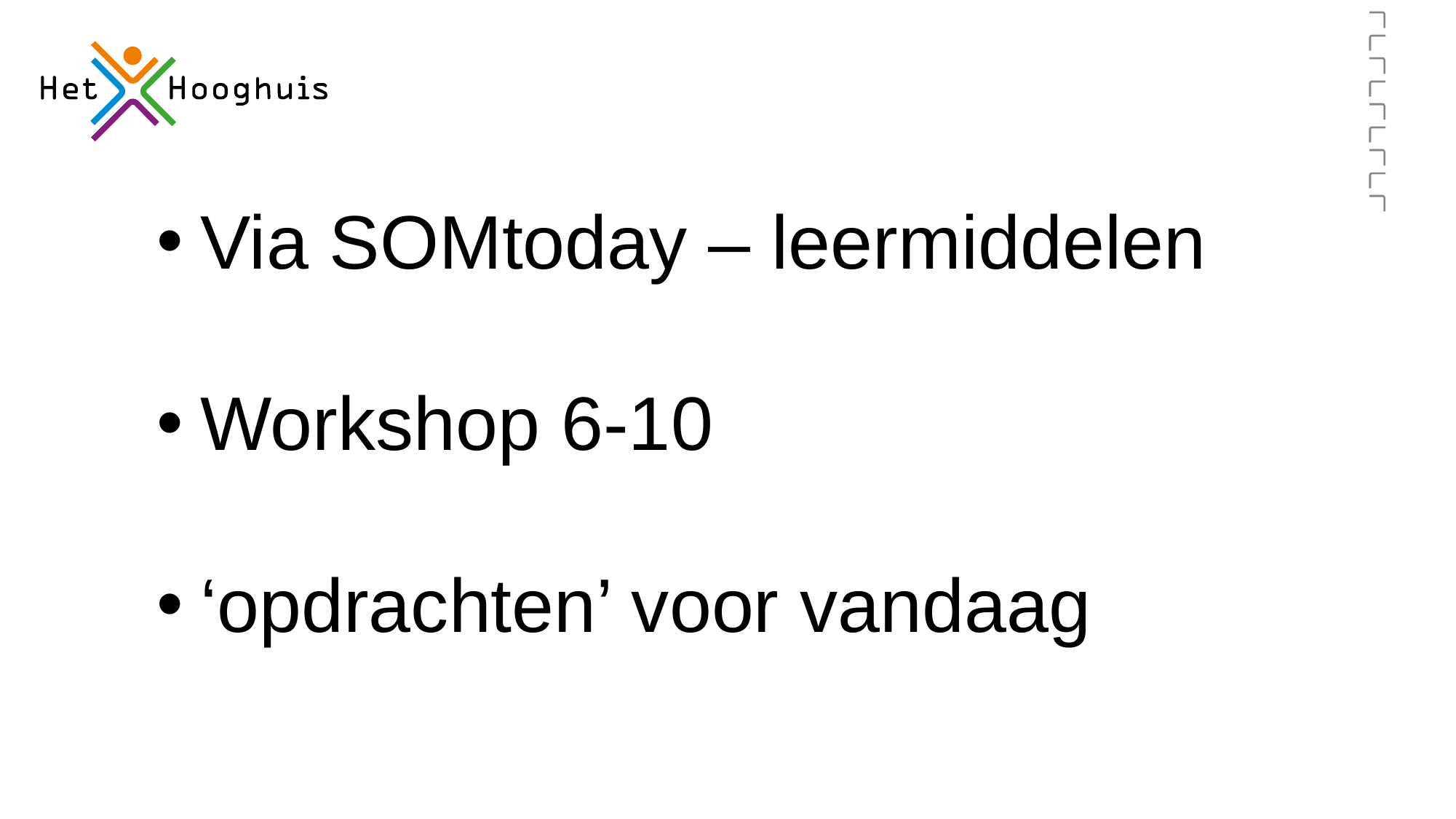

Via SOMtoday – leermiddelen
Workshop 6-10

‘opdrachten’ voor vandaag